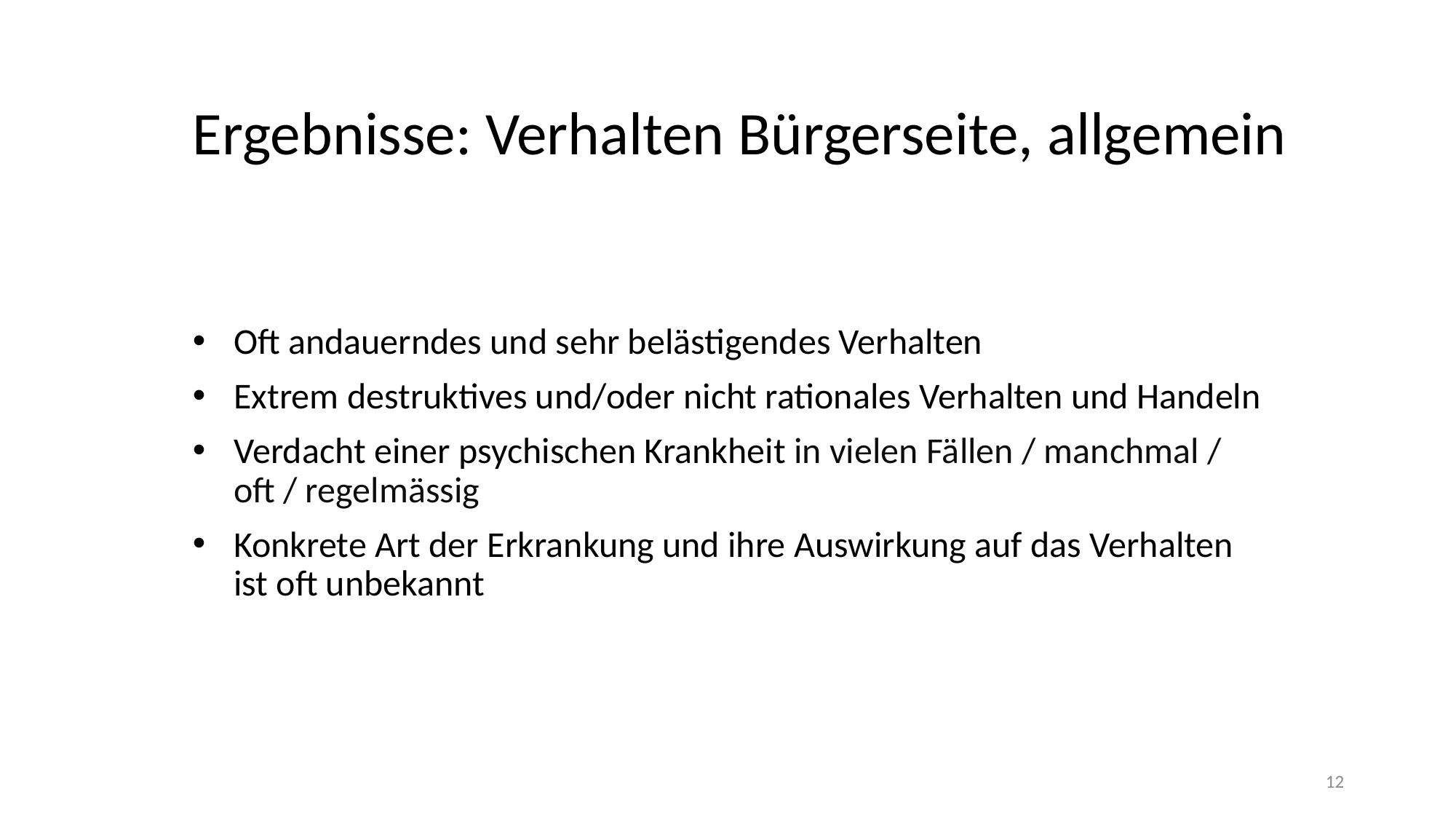

# Ergebnisse: Verhalten Bürgerseite, allgemein
Oft andauerndes und sehr belästigendes Verhalten
Extrem destruktives und/oder nicht rationales Verhalten und Handeln
Verdacht einer psychischen Krankheit in vielen Fällen / manchmal / oft / regelmässig
Konkrete Art der Erkrankung und ihre Auswirkung auf das Verhalten ist oft unbekannt

12